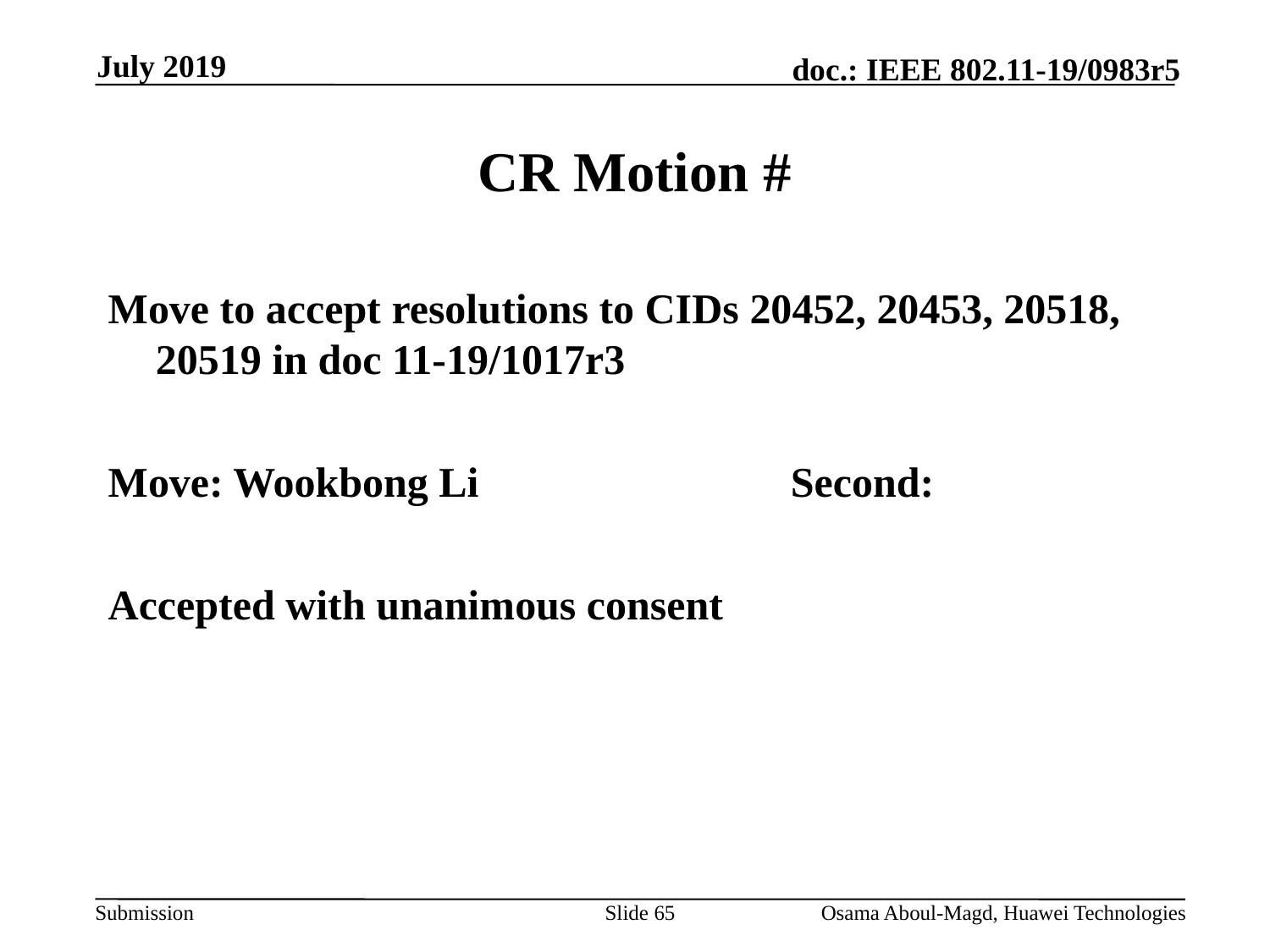

July 2019
# CR Motion #
Move to accept resolutions to CIDs 20452, 20453, 20518, 20519 in doc 11-19/1017r3

Move: Wookbong Li			Second:

Accepted with unanimous consent

Slide 65
Osama Aboul-Magd, Huawei Technologies